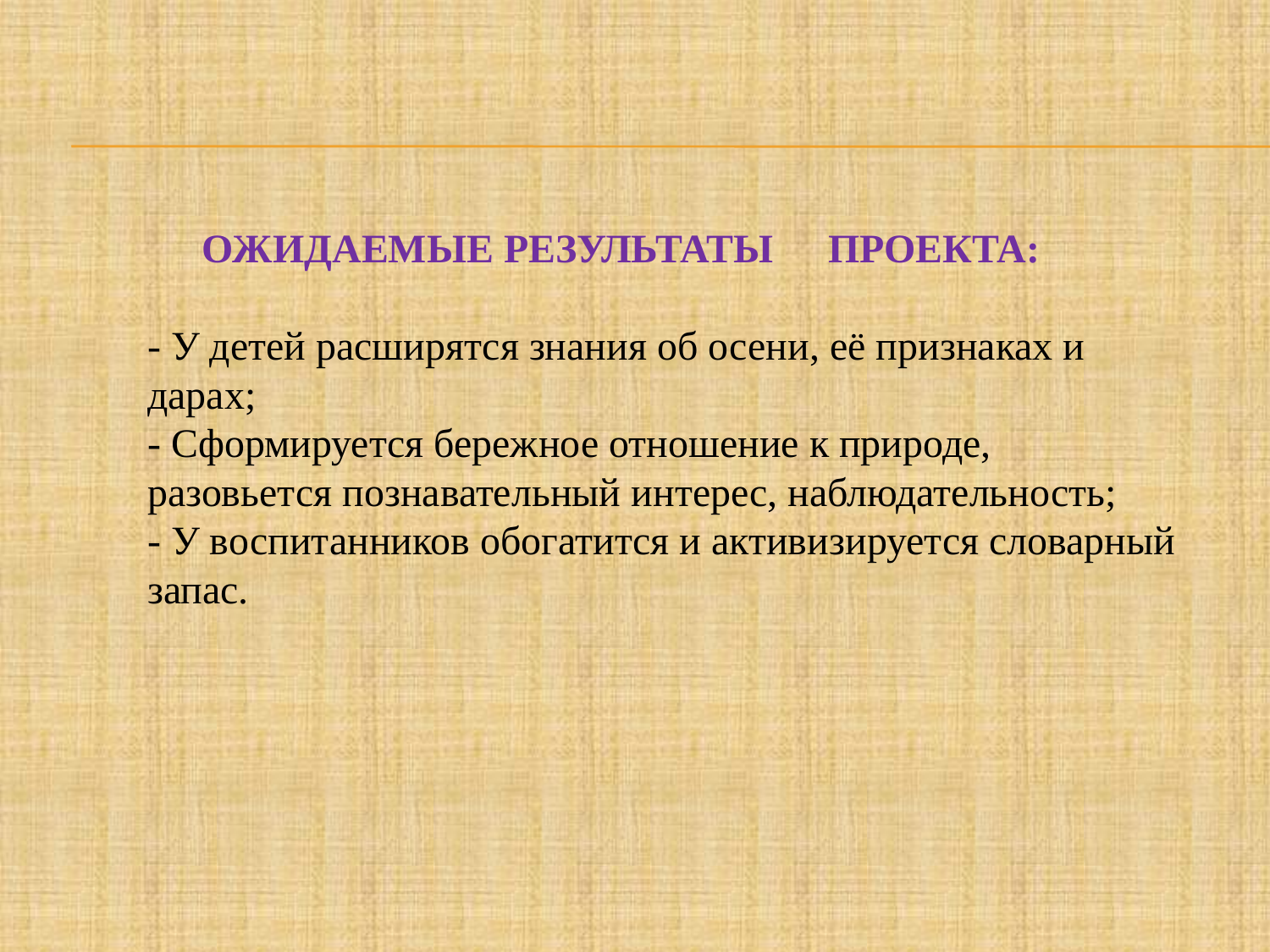

# Ожидаемые результаты 				   проекта: - У детей расширятся знания об осени, её признаках и дарах; - Сформируется бережное отношение к природе, разовьется познавательный интерес, наблюдательность; - У воспитанников обогатится и активизируется словарный запас.